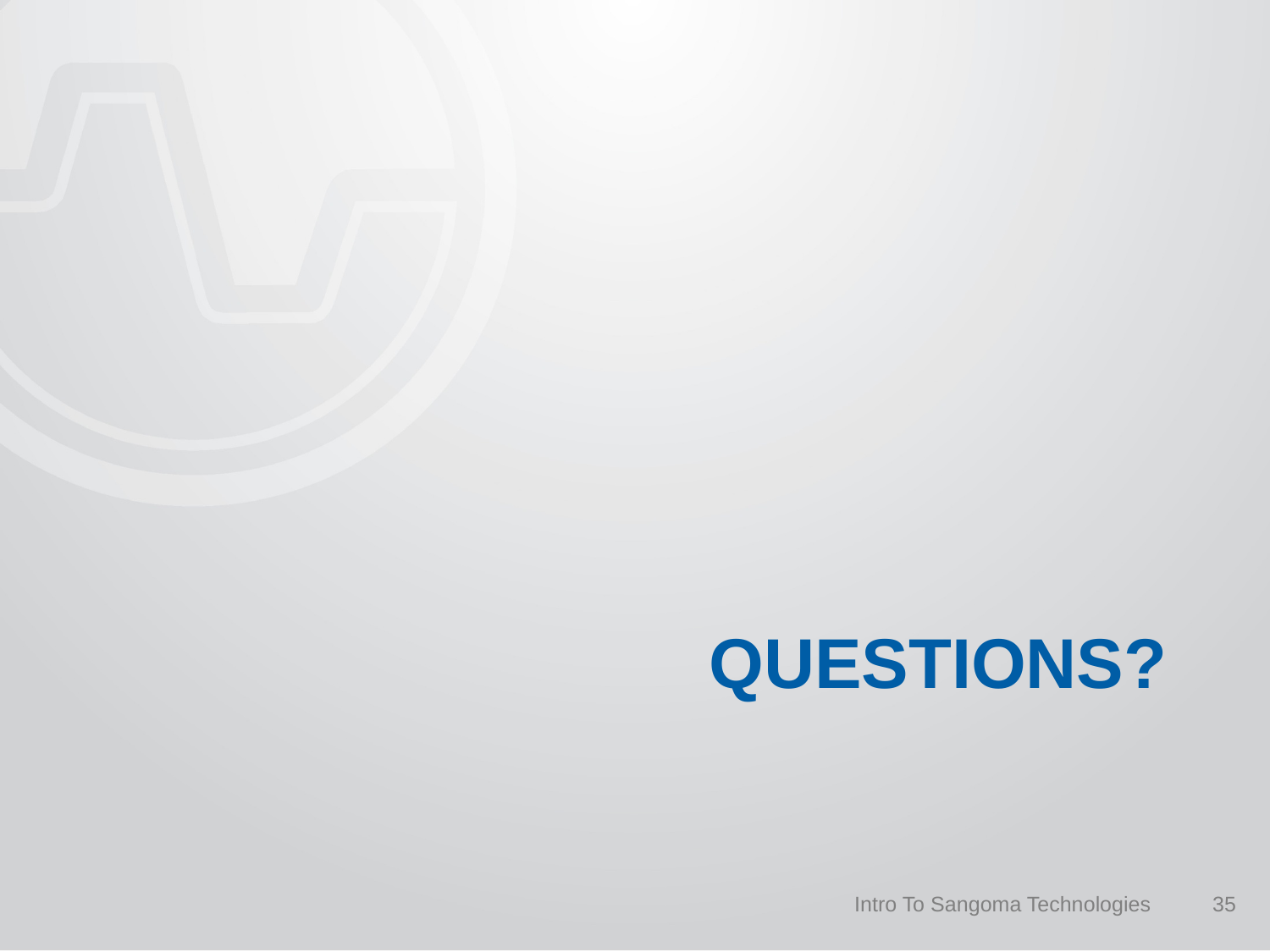

# Questions?
Intro To Sangoma Technologies
35